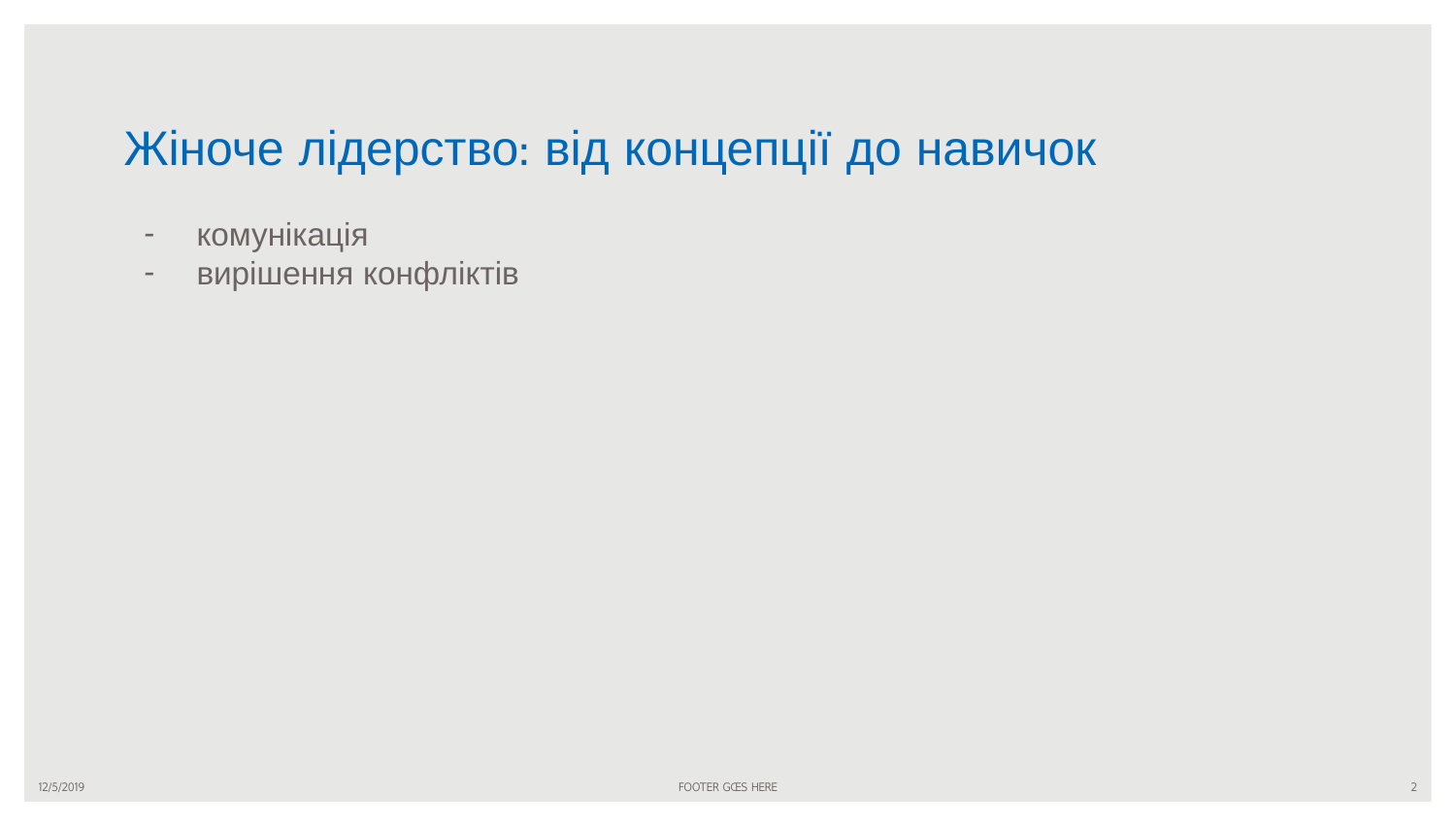

# Жіноче лідерство: від концепції до навичок
комунікація
вирішення конфліктів
12/5/2019
FOOTER GOES HERE
2